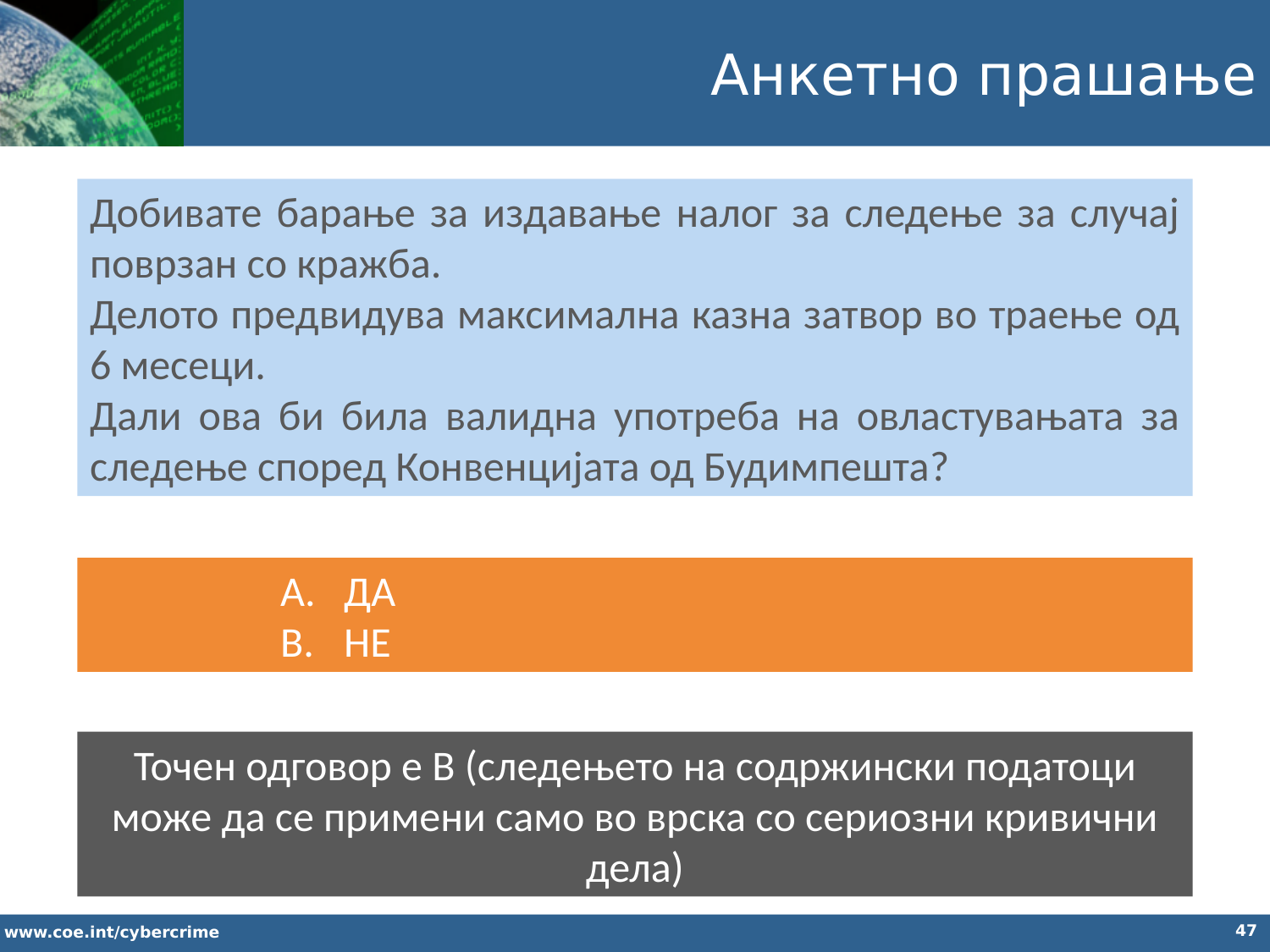

Анкетно прашање
Добивате барање за издавање налог за следење за случај поврзан со кражба.
Делото предвидува максимална казна затвор во траење од 6 месеци.
Дали ова би била валидна употреба на овластувањата за следење според Конвенцијата од Будимпешта?
ДА
НЕ
Точен одговор е B (следењето на содржински податоци може да се примени само во врска со сериозни кривични дела)